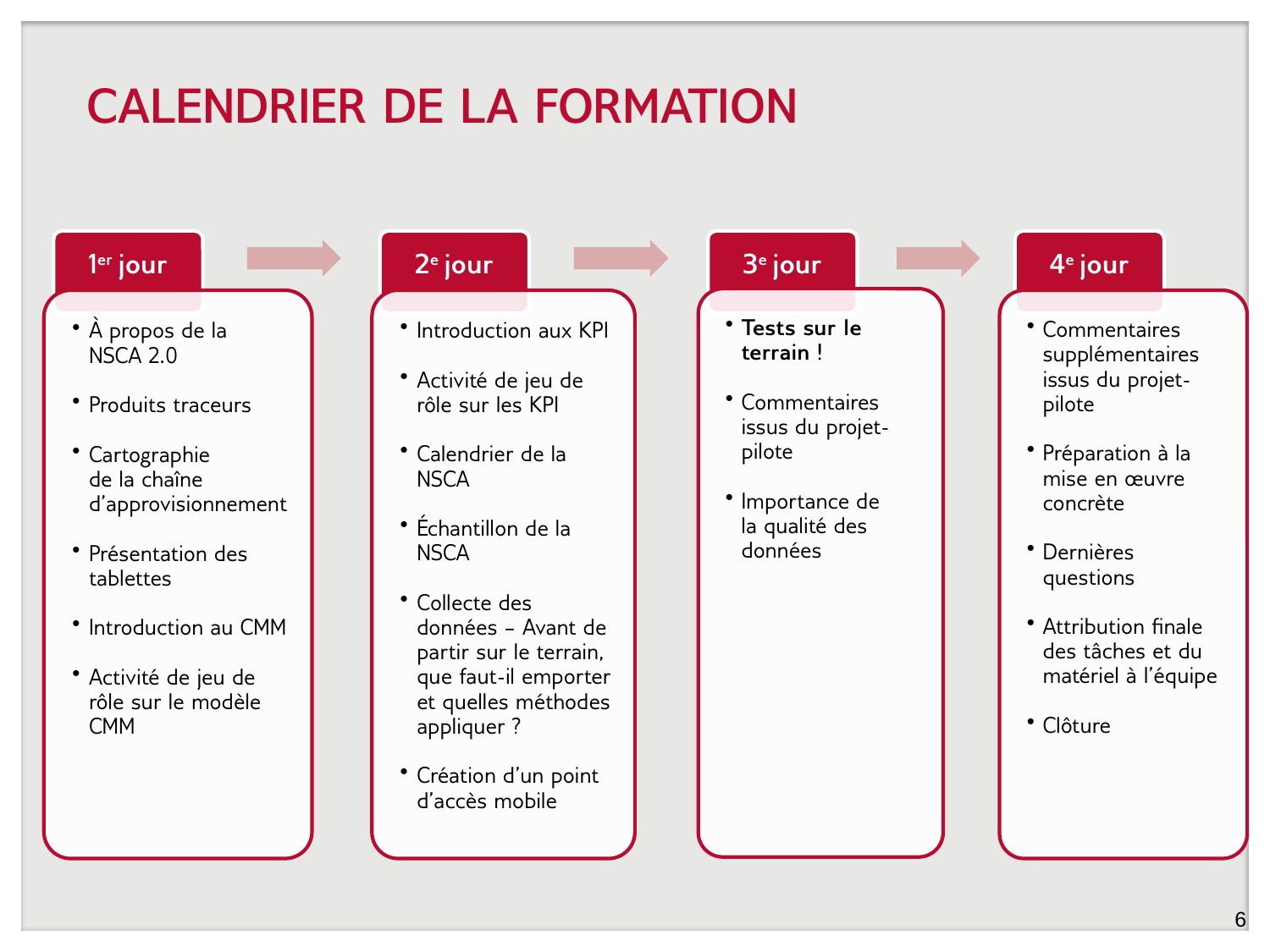

CALENDRIER DE LA FORMATION
1er jour
À propos de la
NSCA 2.0

Produits traceurs

Cartographie
de la chaîne d’approvisionnement

Présentation des tablettes

Introduction au CMM

Activité de jeu de rôle sur le modèle CMM

2e jour
Introduction aux KPI

Activité de jeu de rôle sur les KPI

Calendrier de la NSCA

Échantillon de la NSCA

Collecte des
données – Avant de partir sur le terrain, que faut-il emporter et quelles méthodes appliquer ?

Création d’un point d’accès mobile

3e jour
Tests sur le terrain !

Commentaires issus du projet-pilote

Importance de
la qualité des données

4e jour
Commentaires supplémentaires issus du projet-pilote

Préparation à la mise en œuvre concrète

Dernières questions

Attribution finale des tâches et du matériel à l’équipe

Clôture